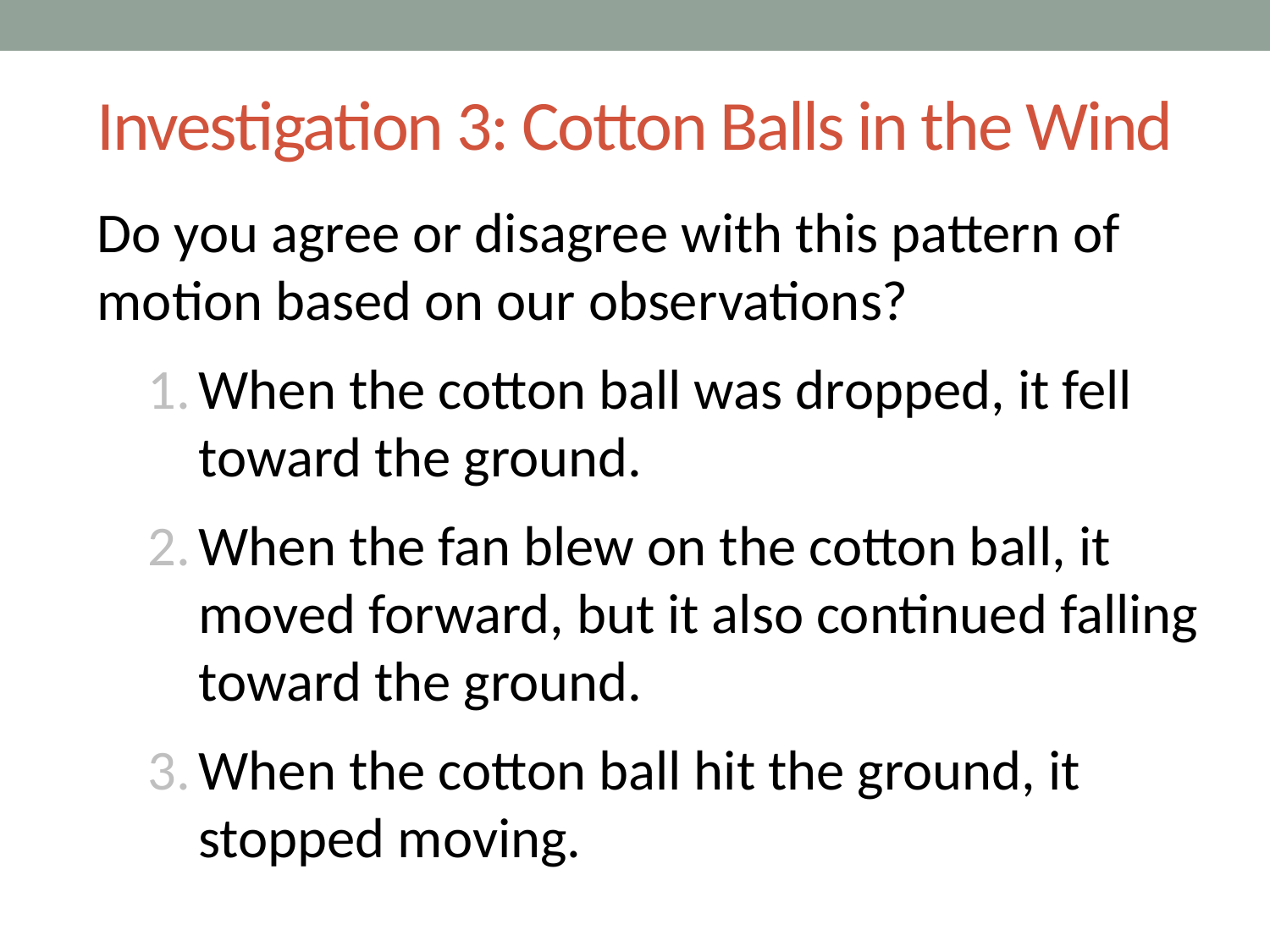

# Investigation 3: Cotton Balls in the Wind
Do you agree or disagree with this pattern of motion based on our observations?
When the cotton ball was dropped, it fell toward the ground.
When the fan blew on the cotton ball, it moved forward, but it also continued falling toward the ground.
When the cotton ball hit the ground, it stopped moving.